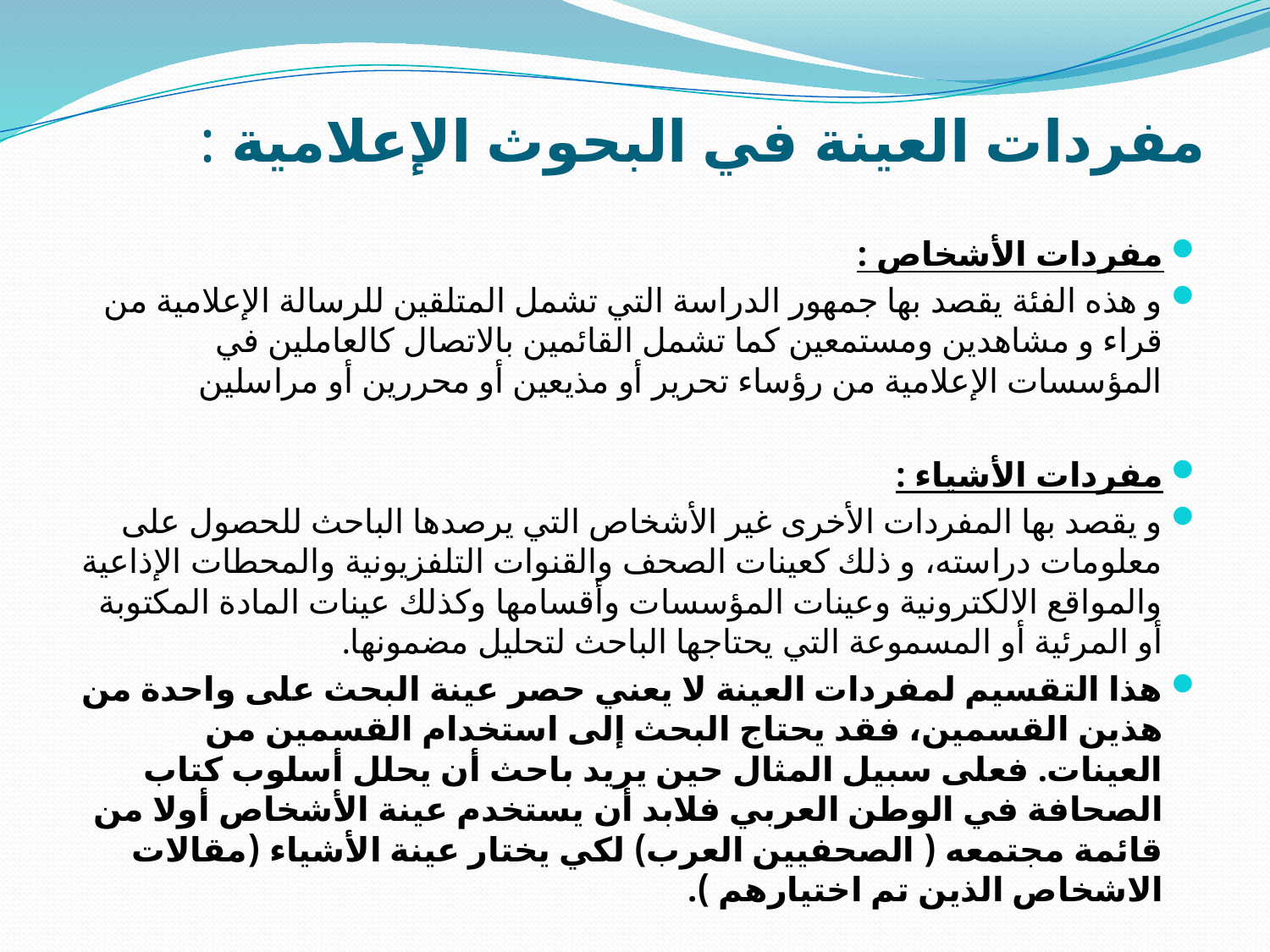

# مفردات العينة في البحوث الإعلامية :
مفردات الأشخاص :
و هذه الفئة يقصد بها جمهور الدراسة التي تشمل المتلقين للرسالة الإعلامية من قراء و مشاهدين ومستمعين كما تشمل القائمين بالاتصال كالعاملين في المؤسسات الإعلامية من رؤساء تحرير أو مذيعين أو محررين أو مراسلين

مفردات الأشياء :
و يقصد بها المفردات الأخرى غير الأشخاص التي يرصدها الباحث للحصول على معلومات دراسته، و ذلك كعينات الصحف والقنوات التلفزيونية والمحطات الإذاعية والمواقع الالكترونية وعينات المؤسسات وأقسامها وكذلك عينات المادة المكتوبة أو المرئية أو المسموعة التي يحتاجها الباحث لتحليل مضمونها.
هذا التقسيم لمفردات العينة لا يعني حصر عينة البحث على واحدة من هذين القسمين، فقد يحتاج البحث إلى استخدام القسمين من العينات. فعلى سبيل المثال حين يريد باحث أن يحلل أسلوب كتاب الصحافة في الوطن العربي فلابد أن يستخدم عينة الأشخاص أولا من قائمة مجتمعه ( الصحفيين العرب) لكي يختار عينة الأشياء (مقالات الاشخاص الذين تم اختيارهم ).